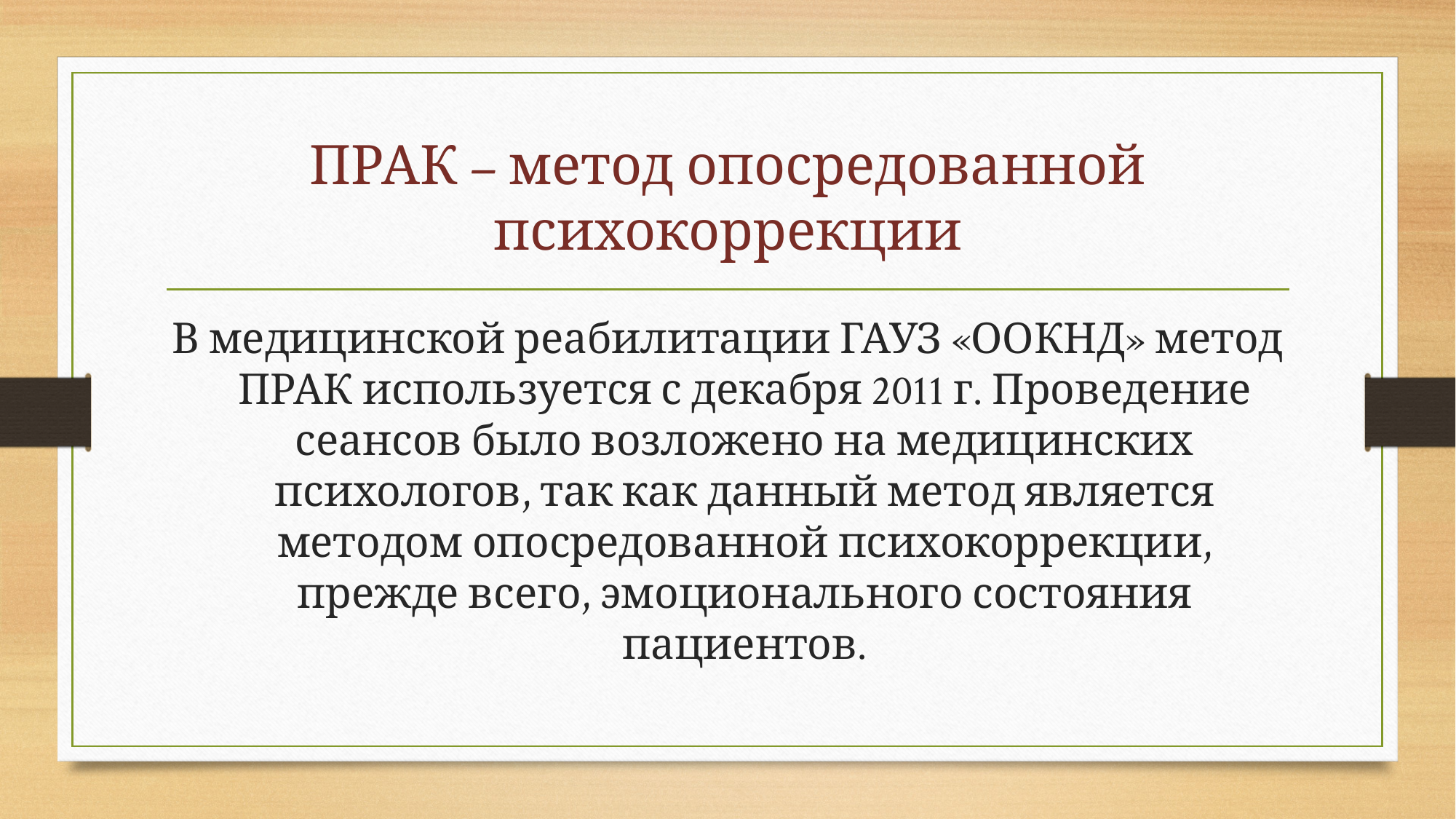

# ПРАК – метод опосредованной психокоррекции
В медицинской реабилитации ГАУЗ «ООКНД» метод ПРАК используется с декабря 2011 г. Проведение сеансов было возложено на медицинских психологов, так как данный метод является методом опосредованной психокоррекции, прежде всего, эмоционального состояния пациентов.